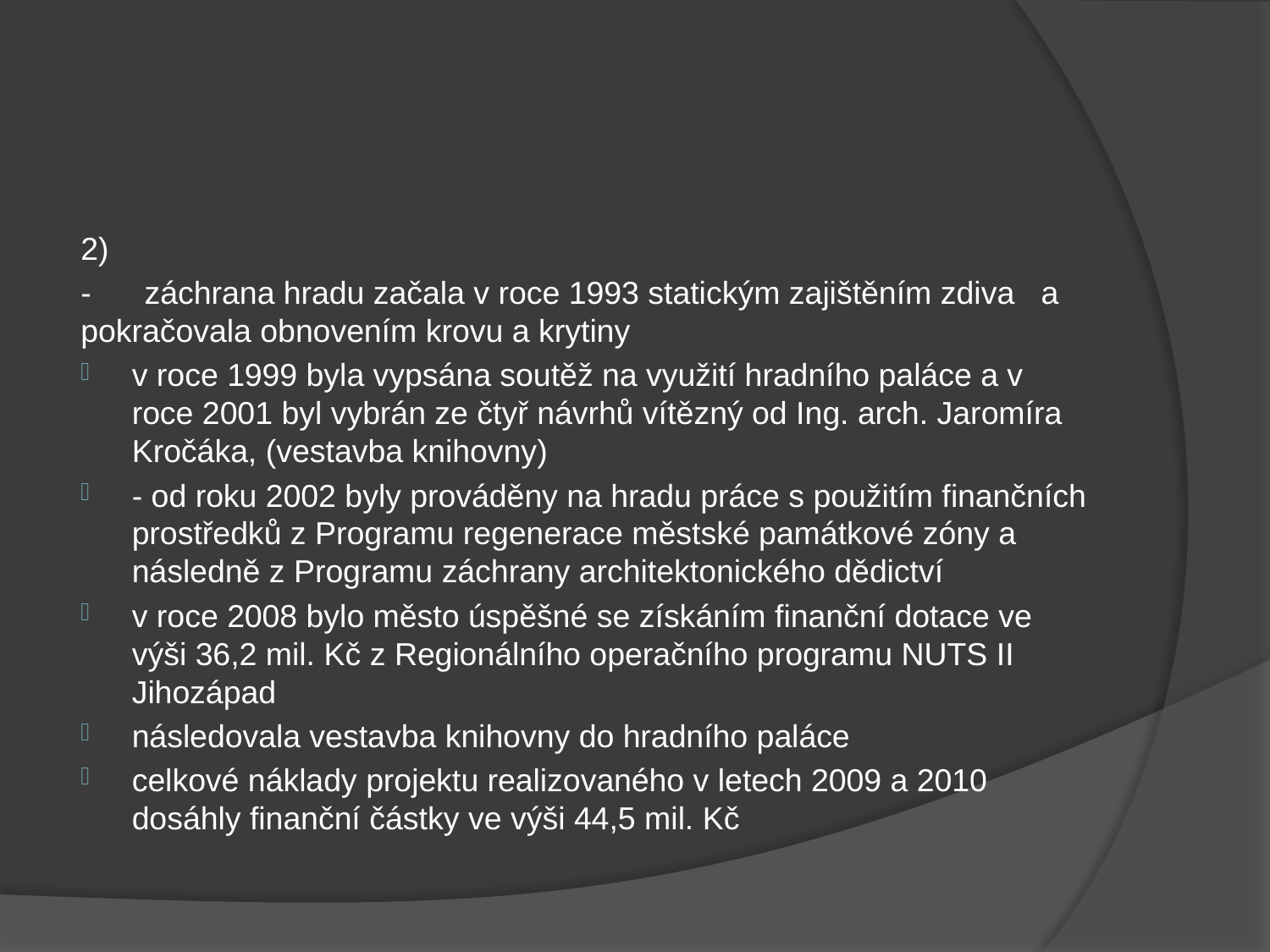

#
2)
-      záchrana hradu začala v roce 1993 statickým zajištěním zdiva   a    pokračovala obnovením krovu a krytiny
v roce 1999 byla vypsána soutěž na využití hradního paláce a v roce 2001 byl vybrán ze čtyř návrhů vítězný od Ing. arch. Jaromíra Kročáka, (vestavba knihovny)
- od roku 2002 byly prováděny na hradu práce s použitím finančních prostředků z Programu regenerace městské památkové zóny a následně z Programu záchrany architektonického dědictví
v roce 2008 bylo město úspěšné se získáním finanční dotace ve výši 36,2 mil. Kč z Regionálního operačního programu NUTS II Jihozápad
následovala vestavba knihovny do hradního paláce
celkové náklady projektu realizovaného v letech 2009 a 2010 dosáhly finanční částky ve výši 44,5 mil. Kč